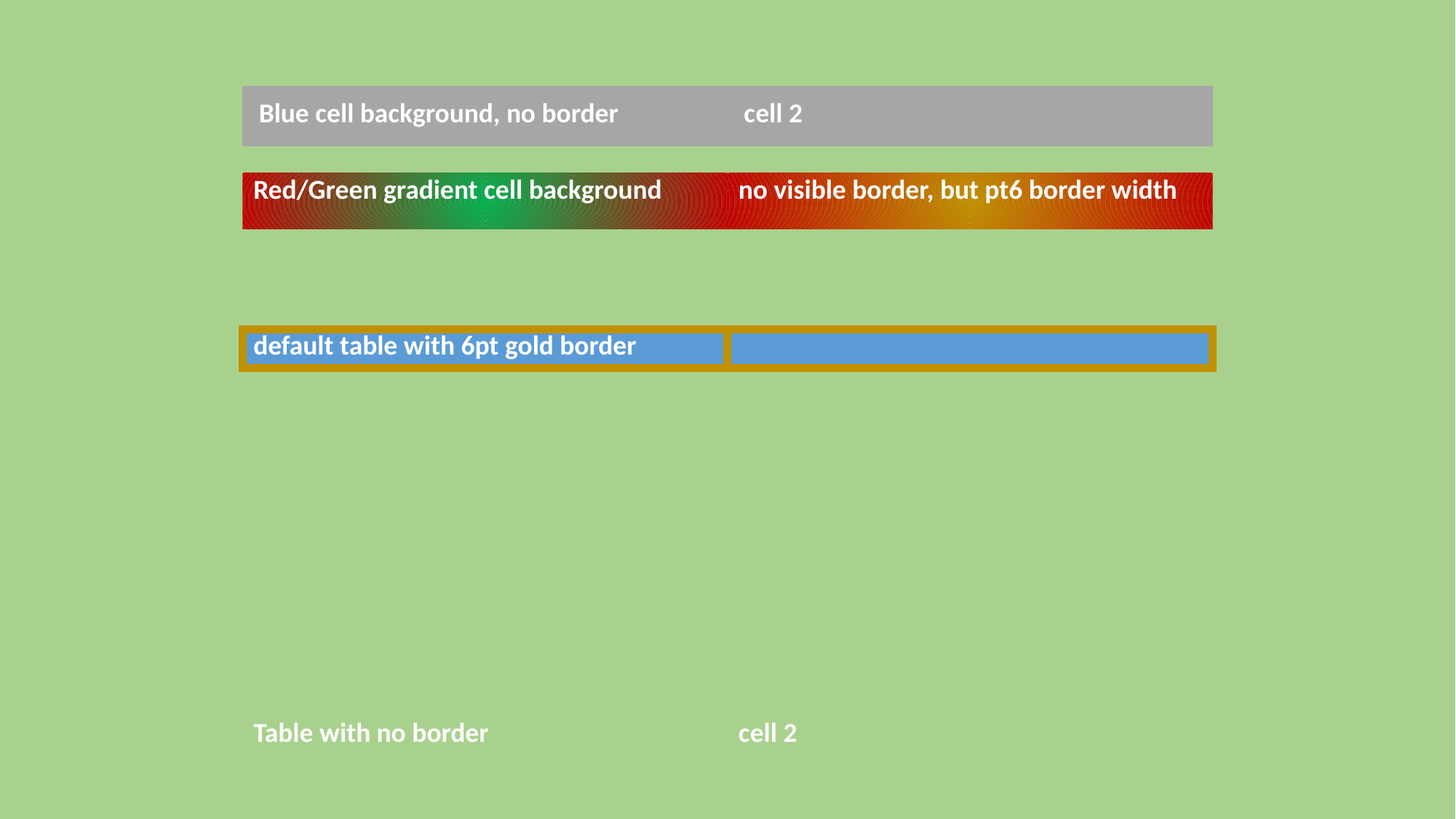

| Blue cell background, no border | cell 2 |
| --- | --- |
| Red/Green gradient cell background | no visible border, but pt6 border width |
| --- | --- |
| default table with 6pt gold border |  |
| --- | --- |
| Table with no border | cell 2 |
| --- | --- |